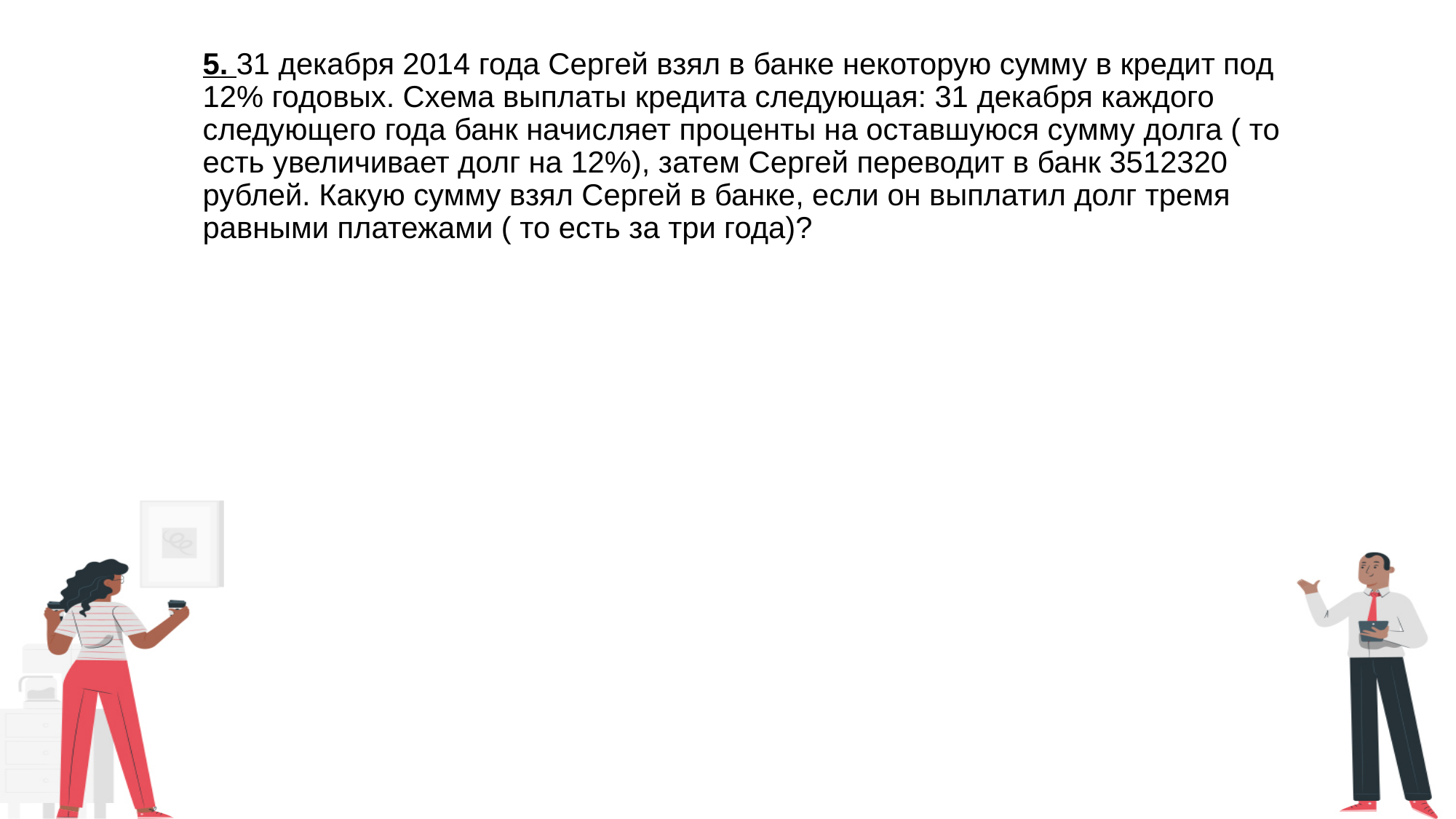

5. 31 декабря 2014 года Сергей взял в банке некоторую сумму в кредит под 12% годовых. Схема выплаты кредита следующая: 31 декабря каждого следующего года банк начисляет проценты на оставшуюся сумму долга ( то есть увеличивает долг на 12%), затем Сергей переводит в банк 3512320 рублей. Какую сумму взял Сергей в банке, если он выплатил долг тремя равными платежами ( то есть за три года)?